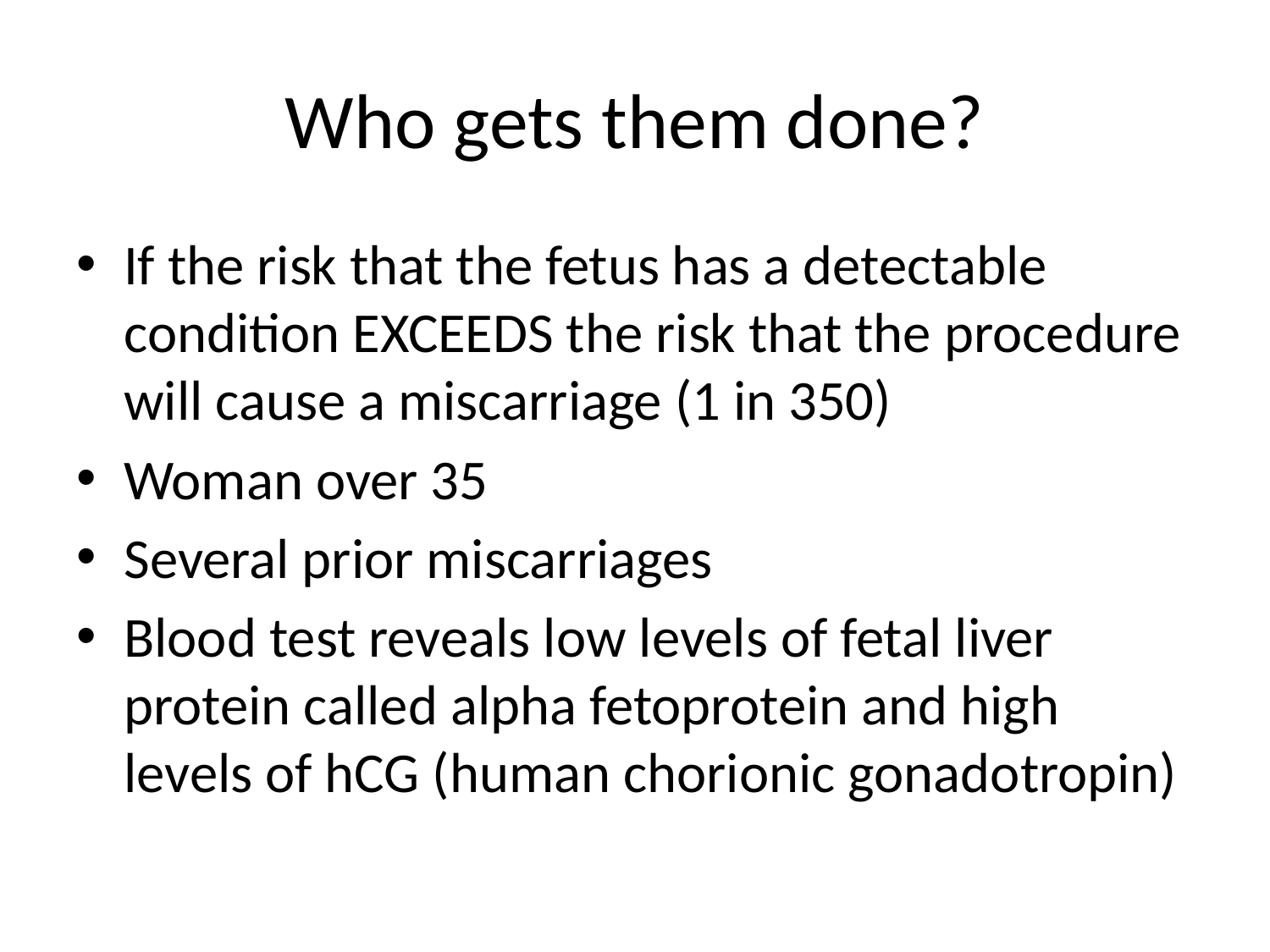

# Who gets them done?
If the risk that the fetus has a detectable condition EXCEEDS the risk that the procedure will cause a miscarriage (1 in 350)
Woman over 35
Several prior miscarriages
Blood test reveals low levels of fetal liver protein called alpha fetoprotein and high levels of hCG (human chorionic gonadotropin)